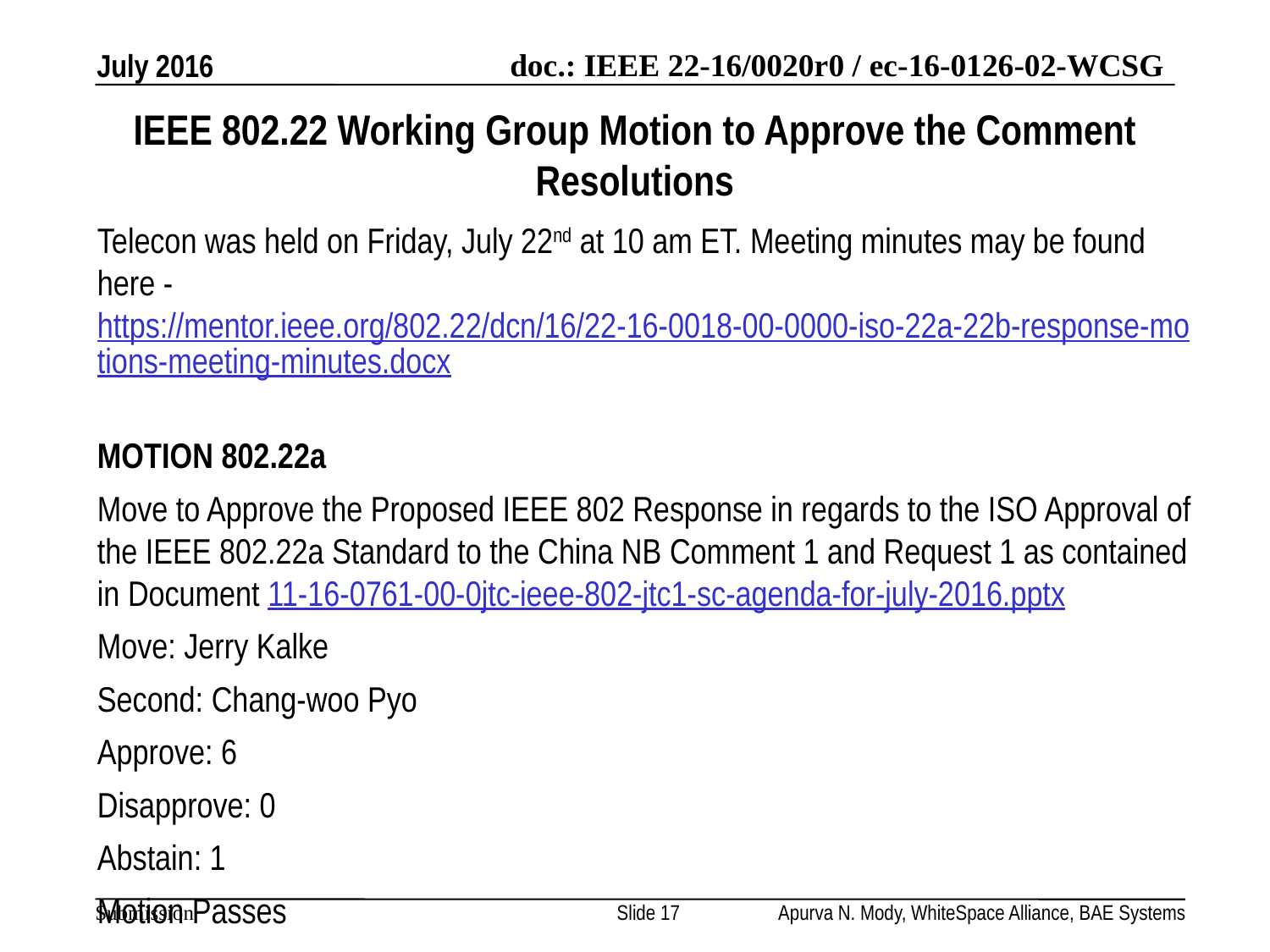

July 2016
# IEEE 802.22 Working Group Motion to Approve the Comment Resolutions
Telecon was held on Friday, July 22nd at 10 am ET. Meeting minutes may be found here - https://mentor.ieee.org/802.22/dcn/16/22-16-0018-00-0000-iso-22a-22b-response-motions-meeting-minutes.docx
MOTION 802.22a
Move to Approve the Proposed IEEE 802 Response in regards to the ISO Approval of the IEEE 802.22a Standard to the China NB Comment 1 and Request 1 as contained in Document 11-16-0761-00-0jtc-ieee-802-jtc1-sc-agenda-for-july-2016.pptx
Move: Jerry Kalke
Second: Chang-woo Pyo
Approve: 6
Disapprove: 0
Abstain: 1
Motion Passes
Slide 17
Apurva N. Mody, WhiteSpace Alliance, BAE Systems